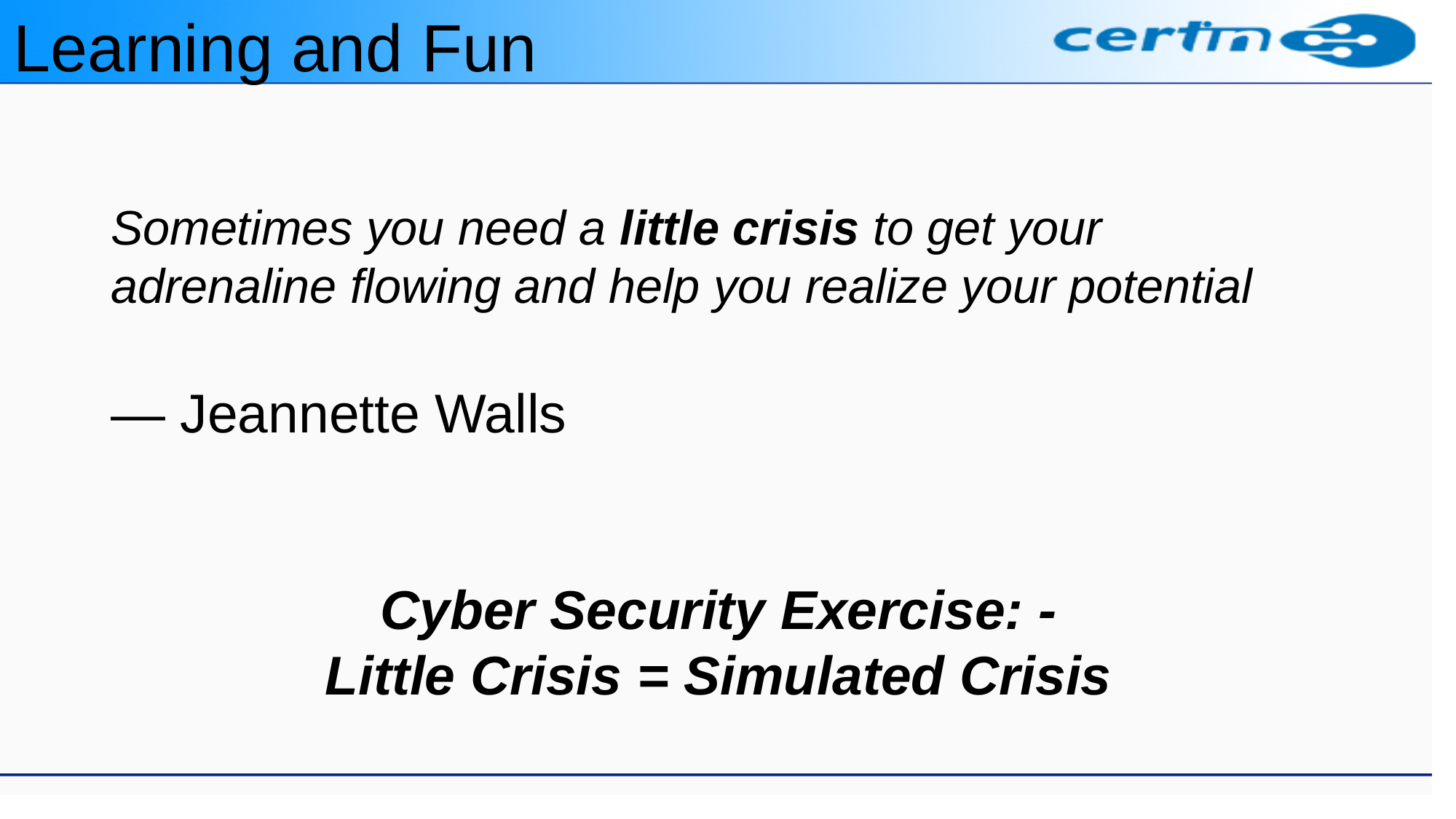

Learning and Fun
Sometimes you need a little crisis to get your adrenaline flowing and help you realize your potential
― Jeannette Walls

Cyber Security Exercise: -
Little Crisis = Simulated Crisis